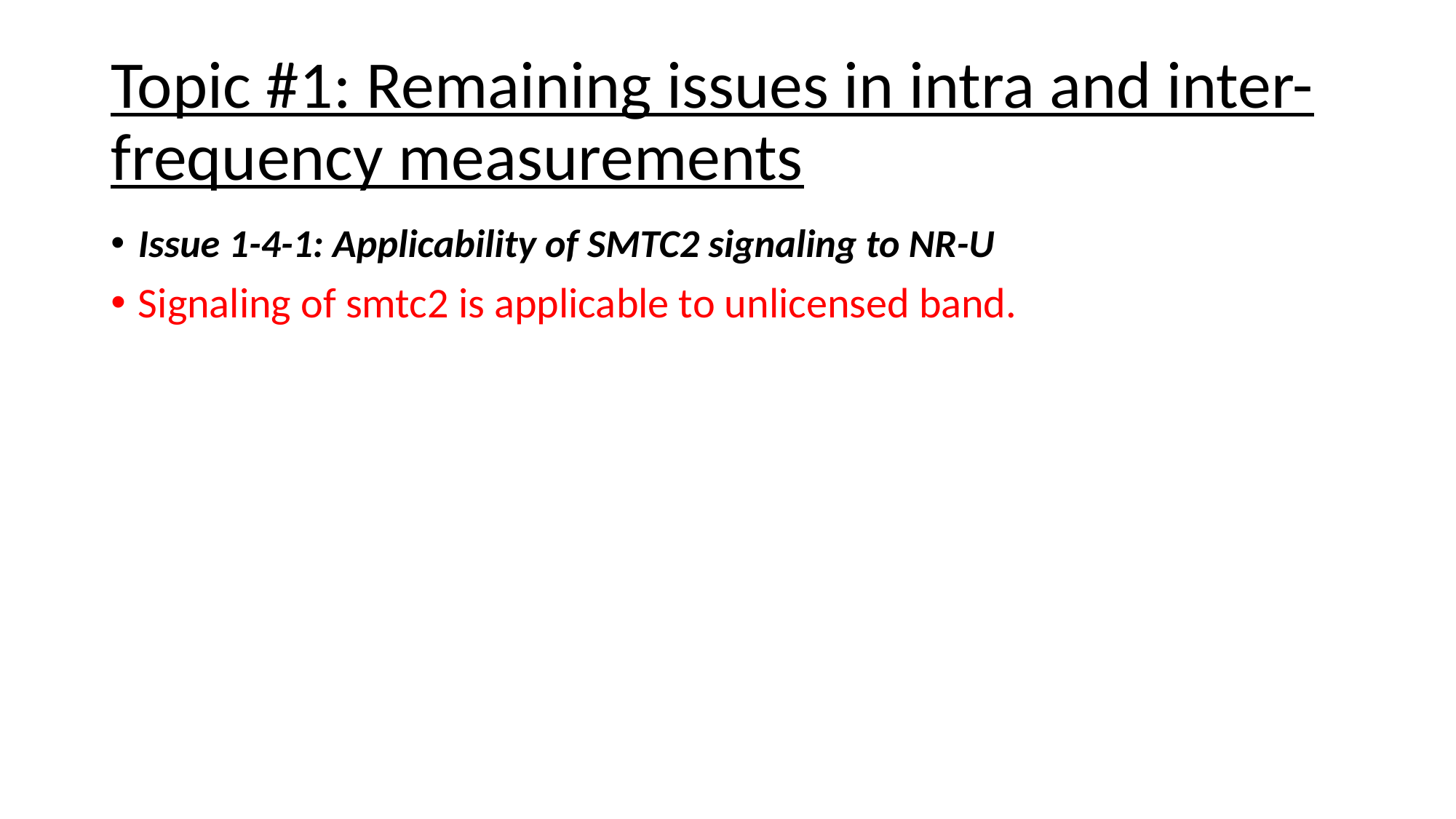

# Topic #1: Remaining issues in intra and inter-frequency measurements
Issue 1-4-1: Applicability of SMTC2 signaling to NR-U
Signaling of smtc2 is applicable to unlicensed band.